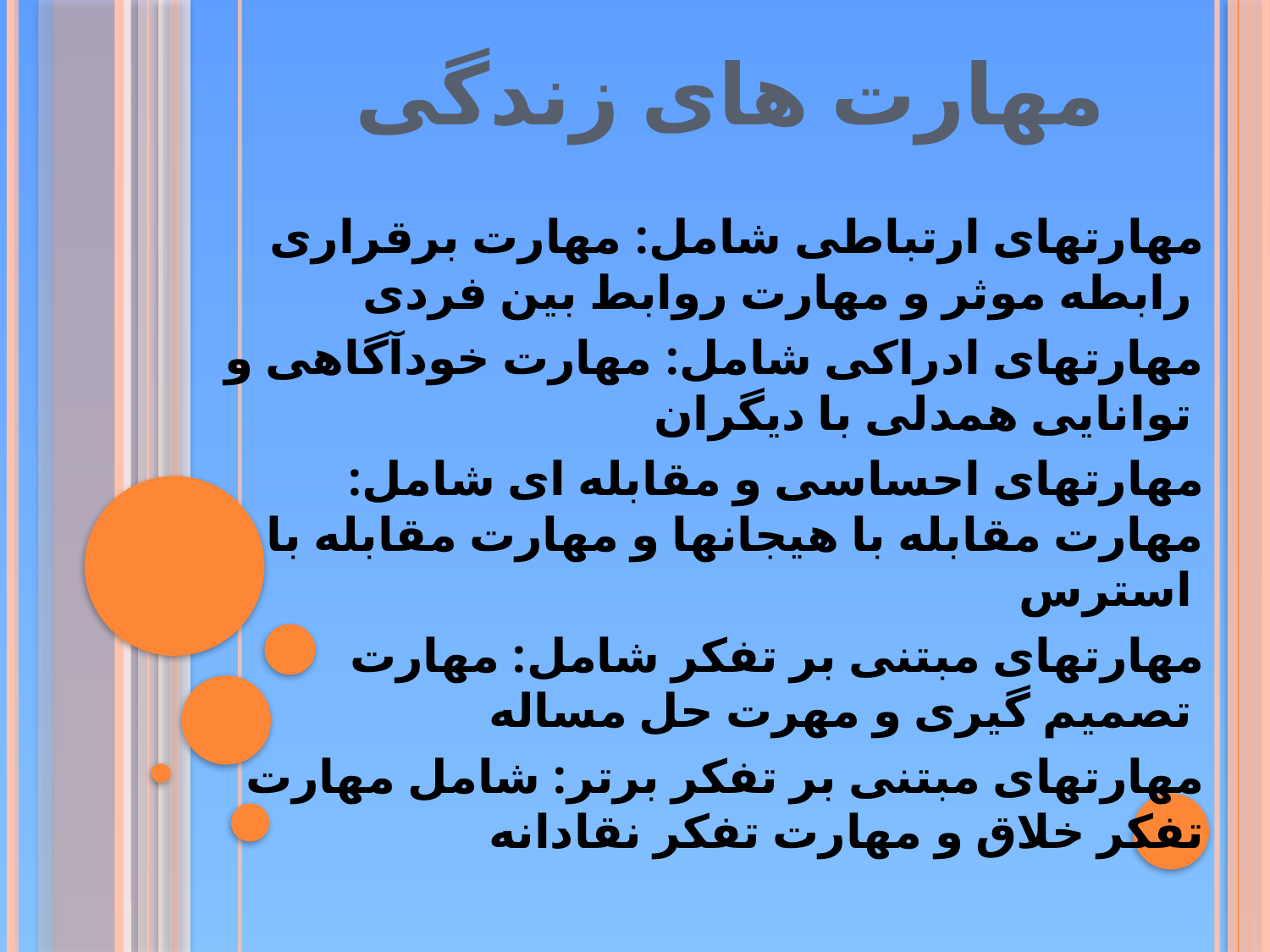

# مهارت های زندگی
مهارتهای ارتباطی شامل: مهارت برقراری رابطه موثر و مهارت روابط بین فردی
مهارتهای ادراکی شامل: مهارت خودآگاهی و توانایی همدلی با دیگران
مهارتهای احساسی و مقابله ای شامل: مهارت مقابله با هیجانها و مهارت مقابله با استرس
مهارتهای مبتنی بر تفکر شامل: مهارت تصمیم گیری و مهرت حل مساله
مهارتهای مبتنی بر تفکر برتر: شامل مهارت تفکر خلاق و مهارت تفکر نقادانه